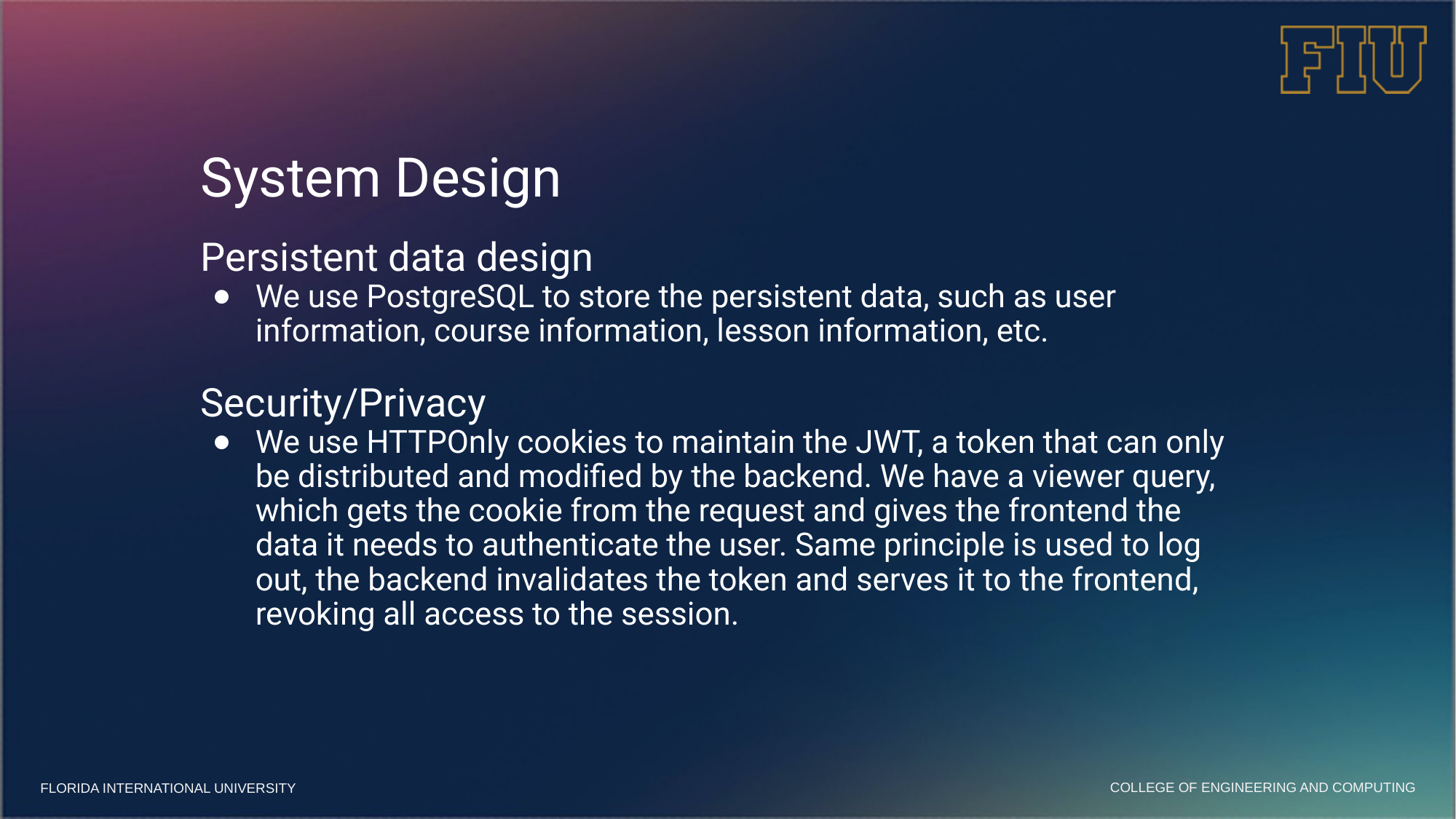

# System Design
Persistent data design
We use PostgreSQL to store the persistent data, such as user information, course information, lesson information, etc.

Security/Privacy
We use HTTPOnly cookies to maintain the JWT, a token that can only be distributed and modified by the backend. We have a viewer query, which gets the cookie from the request and gives the frontend the data it needs to authenticate the user. Same principle is used to log out, the backend invalidates the token and serves it to the frontend, revoking all access to the session.